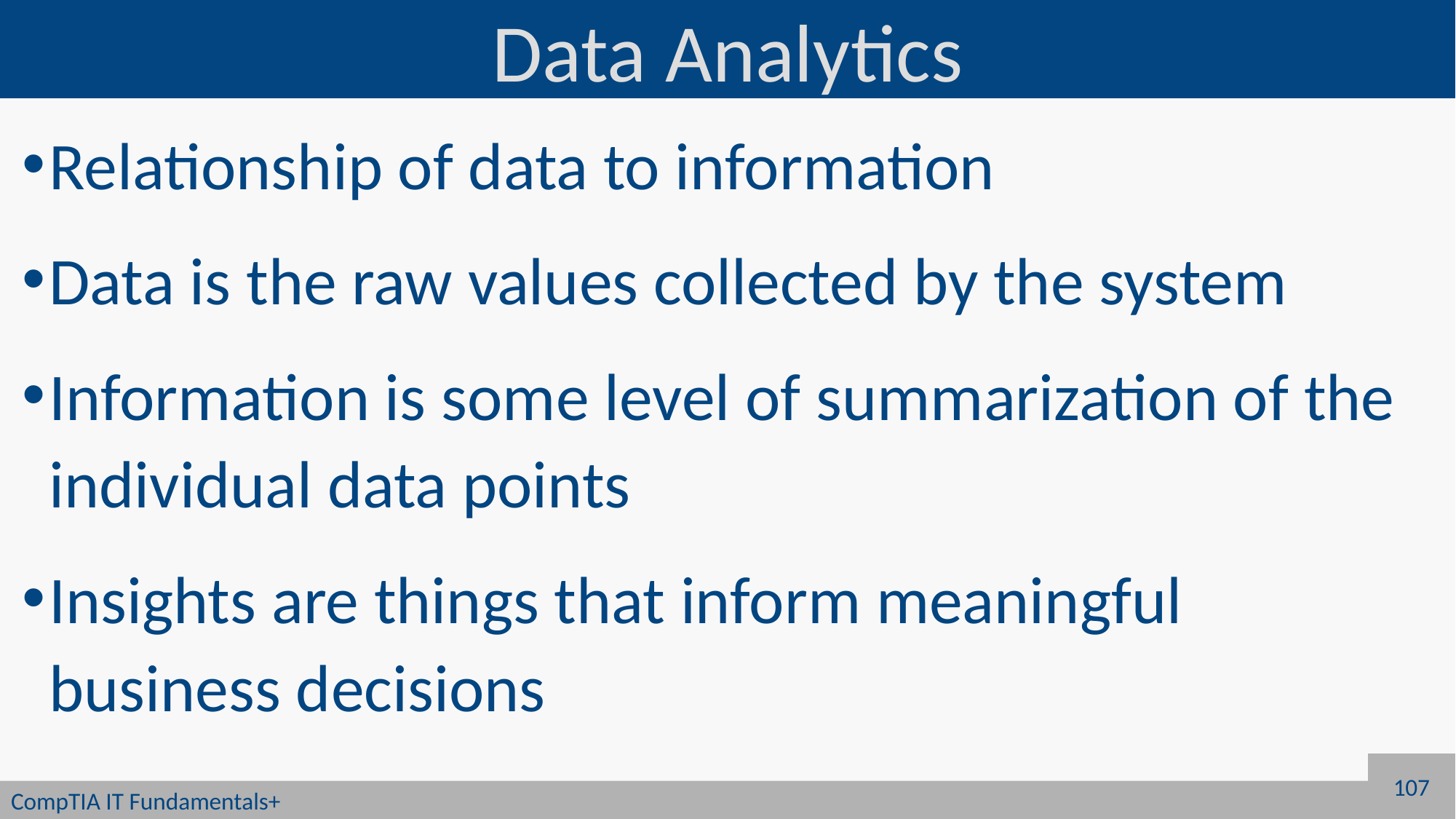

# Data Analytics
Relationship of data to information
Data is the raw values collected by the system
Information is some level of summarization of the individual data points
Insights are things that inform meaningful business decisions
107
CompTIA IT Fundamentals+